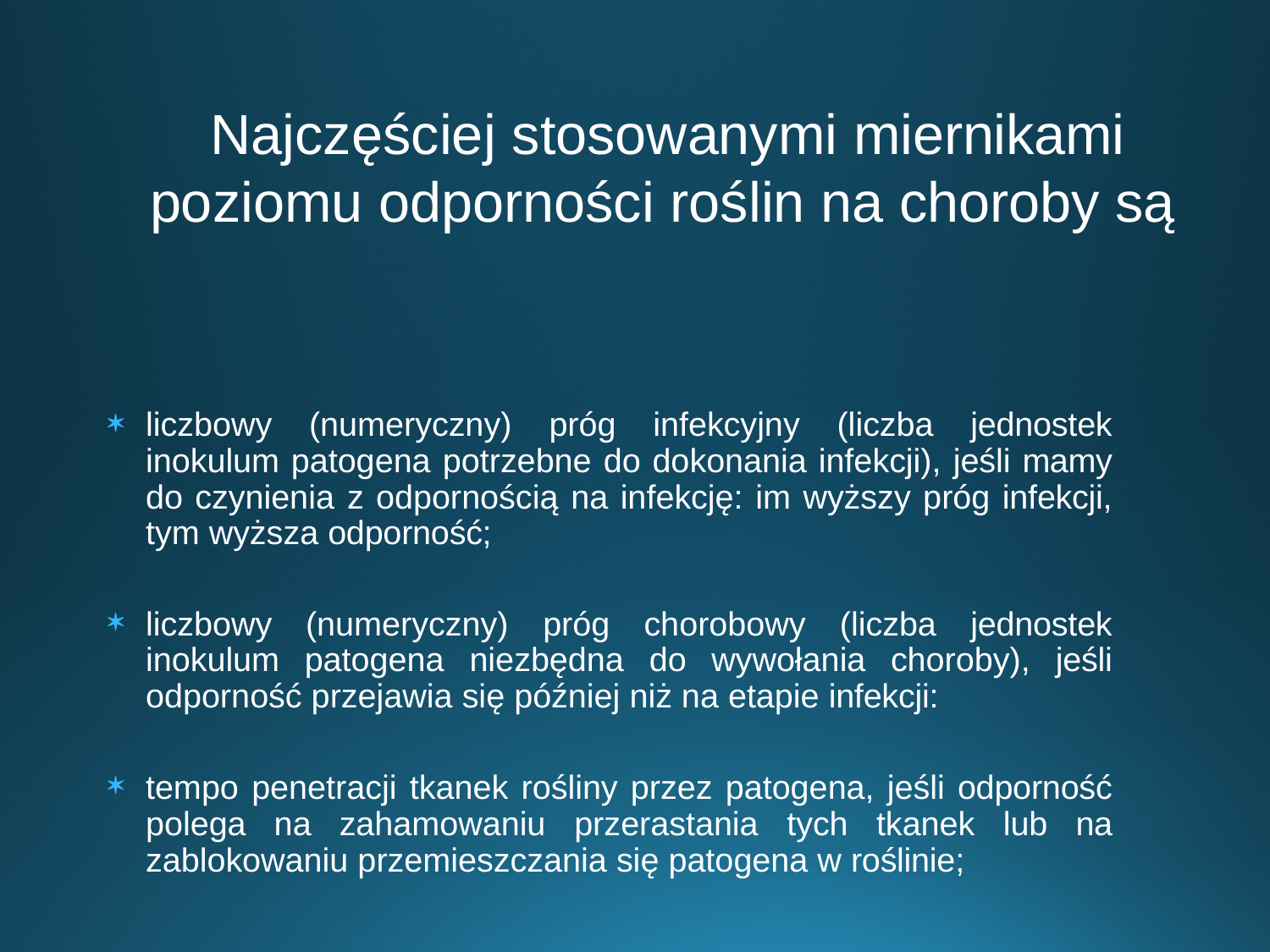

# Najczęściej stosowanymi miernikami
poziomu odporności roślin na choroby są
liczbowy  (numeryczny)  próg  infekcyjny  (liczba  jednostek inokulum patogena potrzebne do dokonania infekcji), jeśli mamy do czynienia z odpornością na infekcję: im wyższy próg infekcji, tym wyższa odporność;

liczbowy  (numeryczny)  próg  chorobowy  (liczba  jednostek inokulum  patogena  niezbędna  do  wywołania  choroby),  jeśli odporność przejawia się później niż na etapie infekcji:

tempo penetracji tkanek rośliny przez patogena, jeśli odporność polega  na  zahamowaniu  przerastania  tych  tkanek  lub  na zablokowaniu przemieszczania się patogena w roślinie;